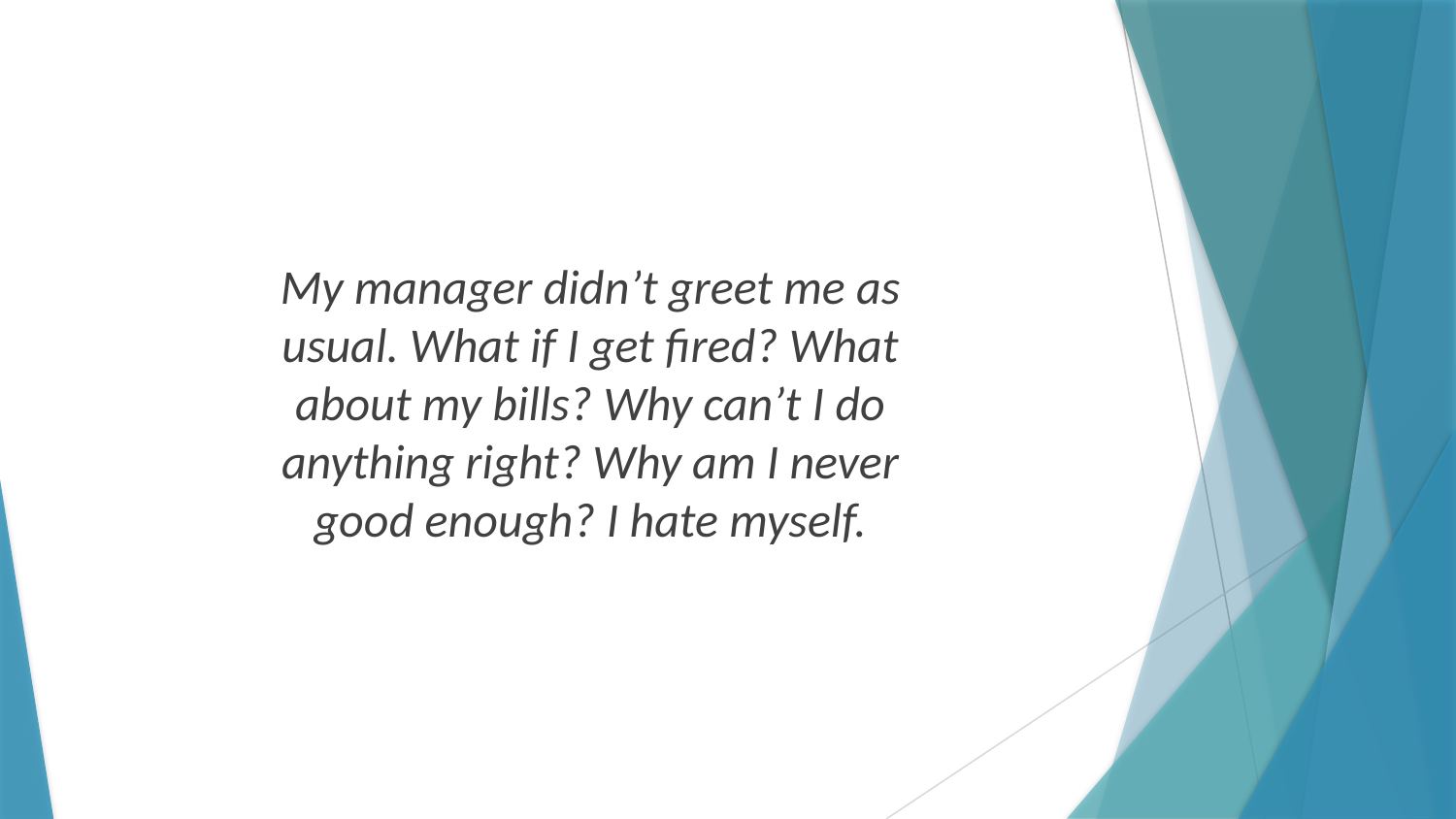

My manager didn’t greet me as usual. What if I get fired? What about my bills? Why can’t I do anything right? Why am I never good enough? I hate myself.